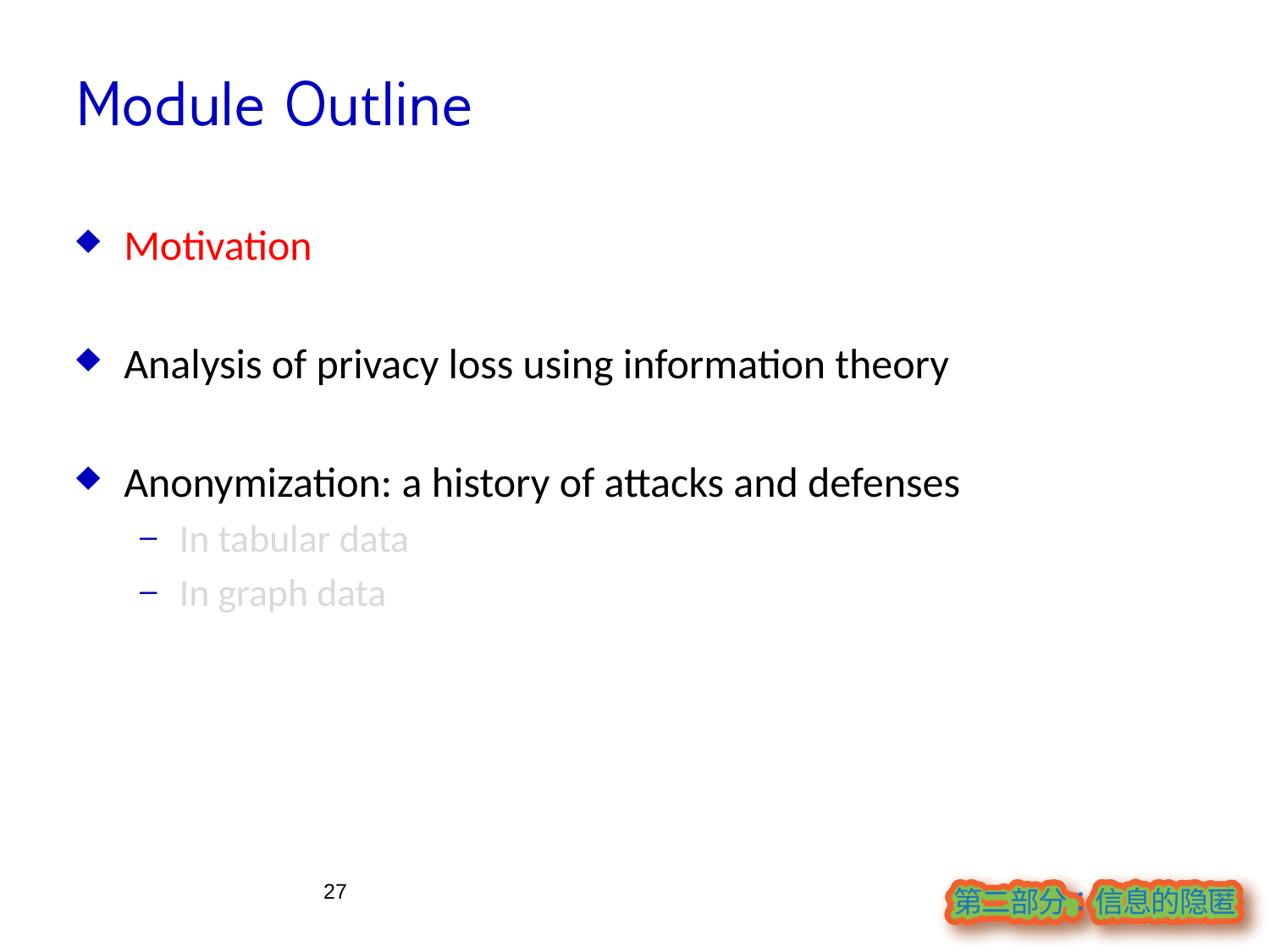

# Module Outline
Motivation

Analysis of privacy loss using information theory

Anonymization: a history of attacks and defenses
In tabular data
In graph data

27